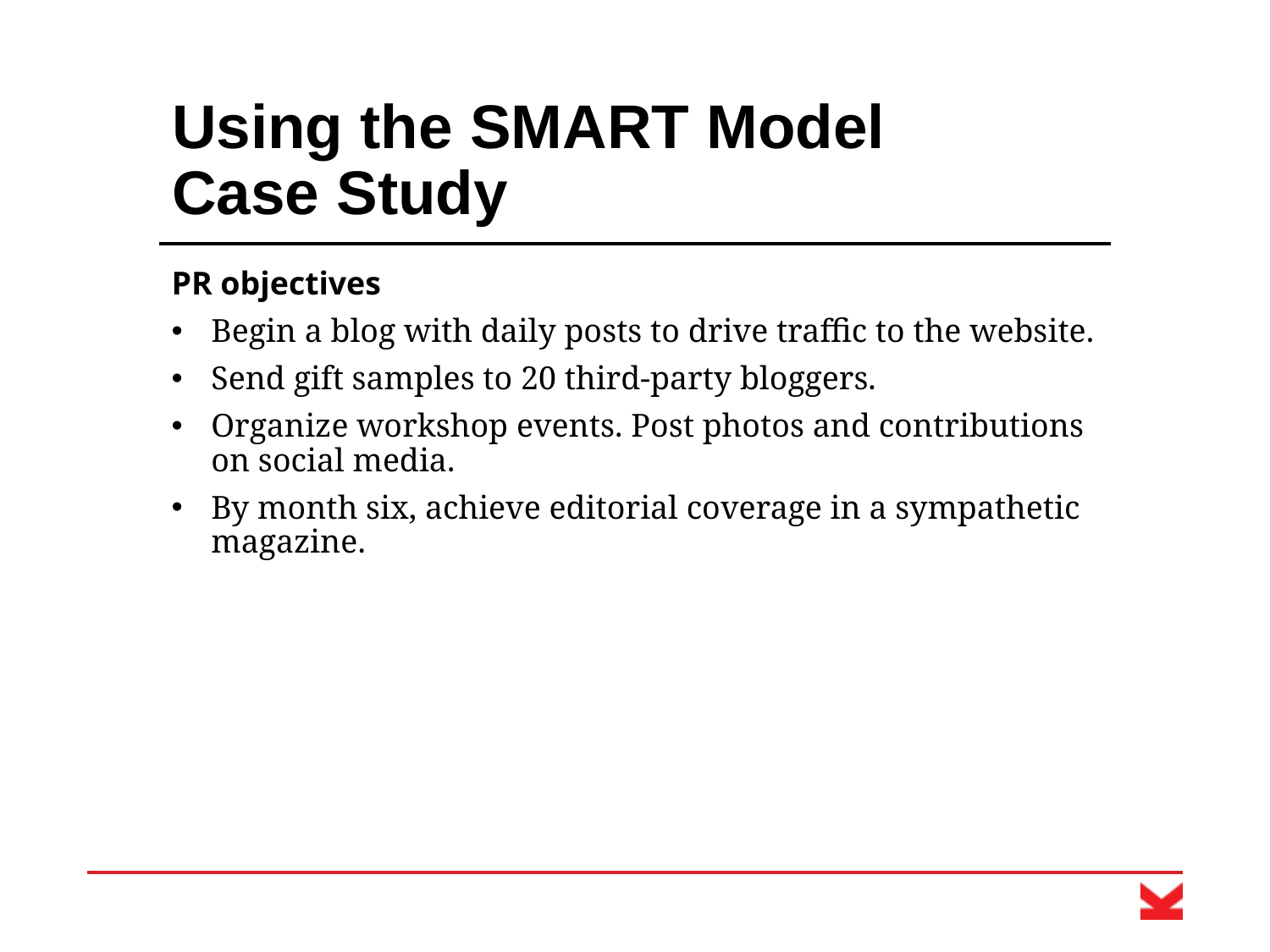

# Using the SMART Model Case Study
PR objectives
Begin a blog with daily posts to drive traffic to the website.
Send gift samples to 20 third-party bloggers.
Organize workshop events. Post photos and contributions on social media.
By month six, achieve editorial coverage in a sympathetic magazine.